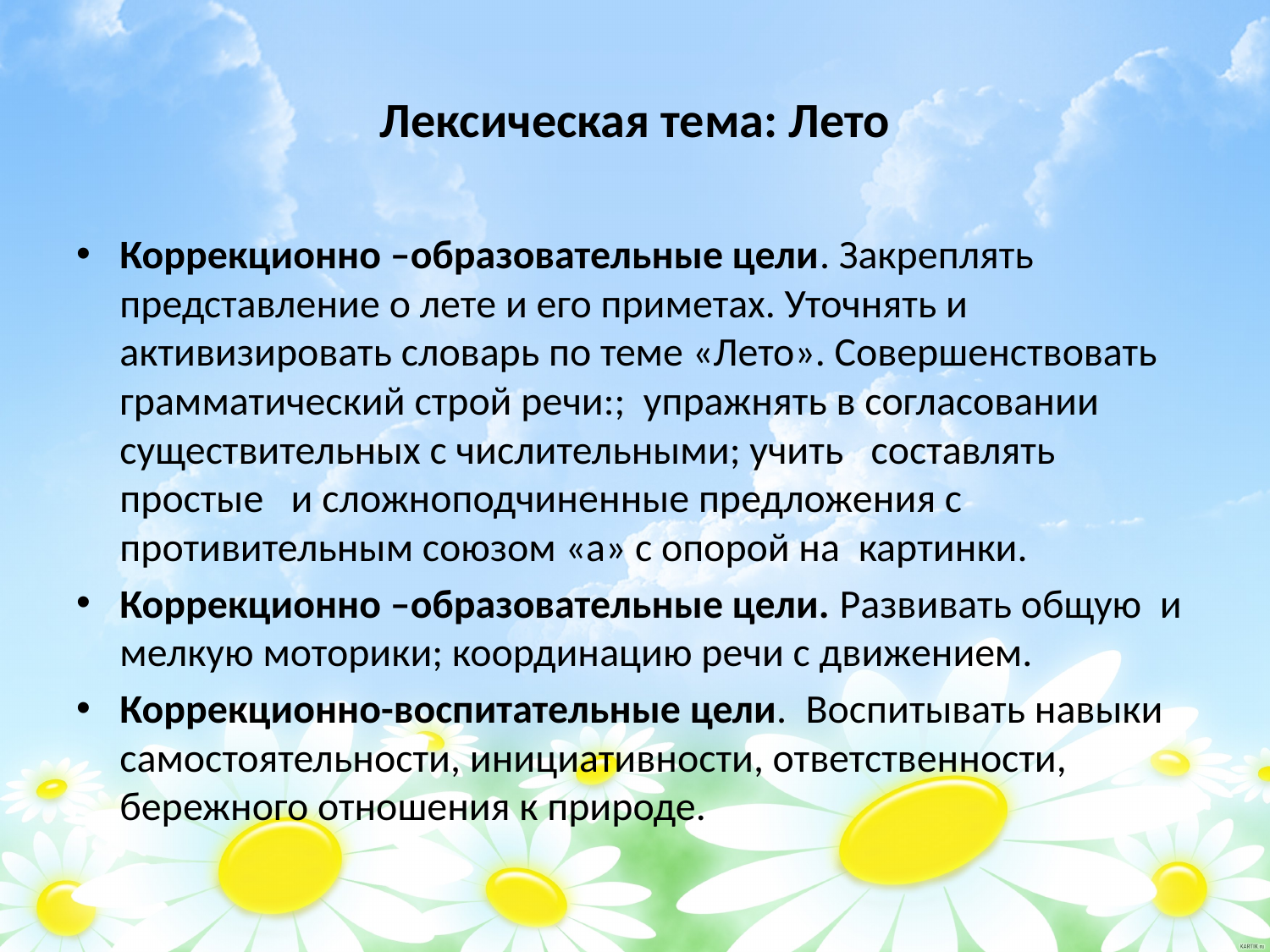

# Лексическая тема: Лето
Коррекционно –образовательные цели. Закреплять представление о лете и его приметах. Уточнять и активизировать словарь по теме «Лето». Совершенствовать грамматический строй речи:;  упражнять в согласовании существительных с числительными; учить   составлять  простые   и сложноподчиненные предложения с противительным союзом «а» с опорой на  картинки.
Коррекционно –образовательные цели. Развивать общую  и мелкую моторики; координацию речи с движением.
Коррекционно-воспитательные цели.  Воспитывать навыки самостоятельности, инициативности, ответственности, бережного отношения к природе.